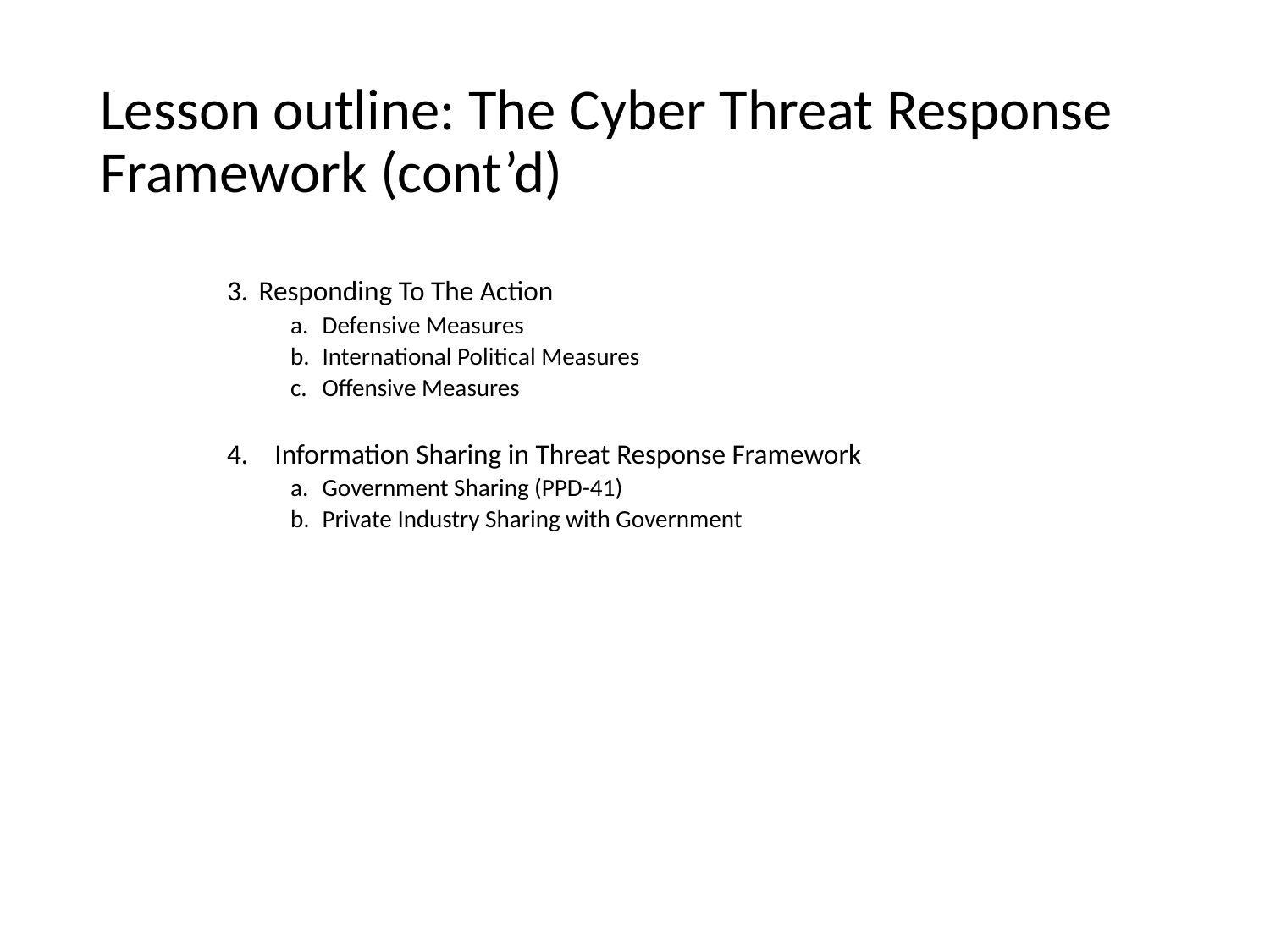

# Lesson outline: The Cyber Threat Response Framework (cont’d)

Responding To The Action
Defensive Measures
International Political Measures
Offensive Measures

Information Sharing in Threat Response Framework
Government Sharing (PPD-41)
Private Industry Sharing with Government